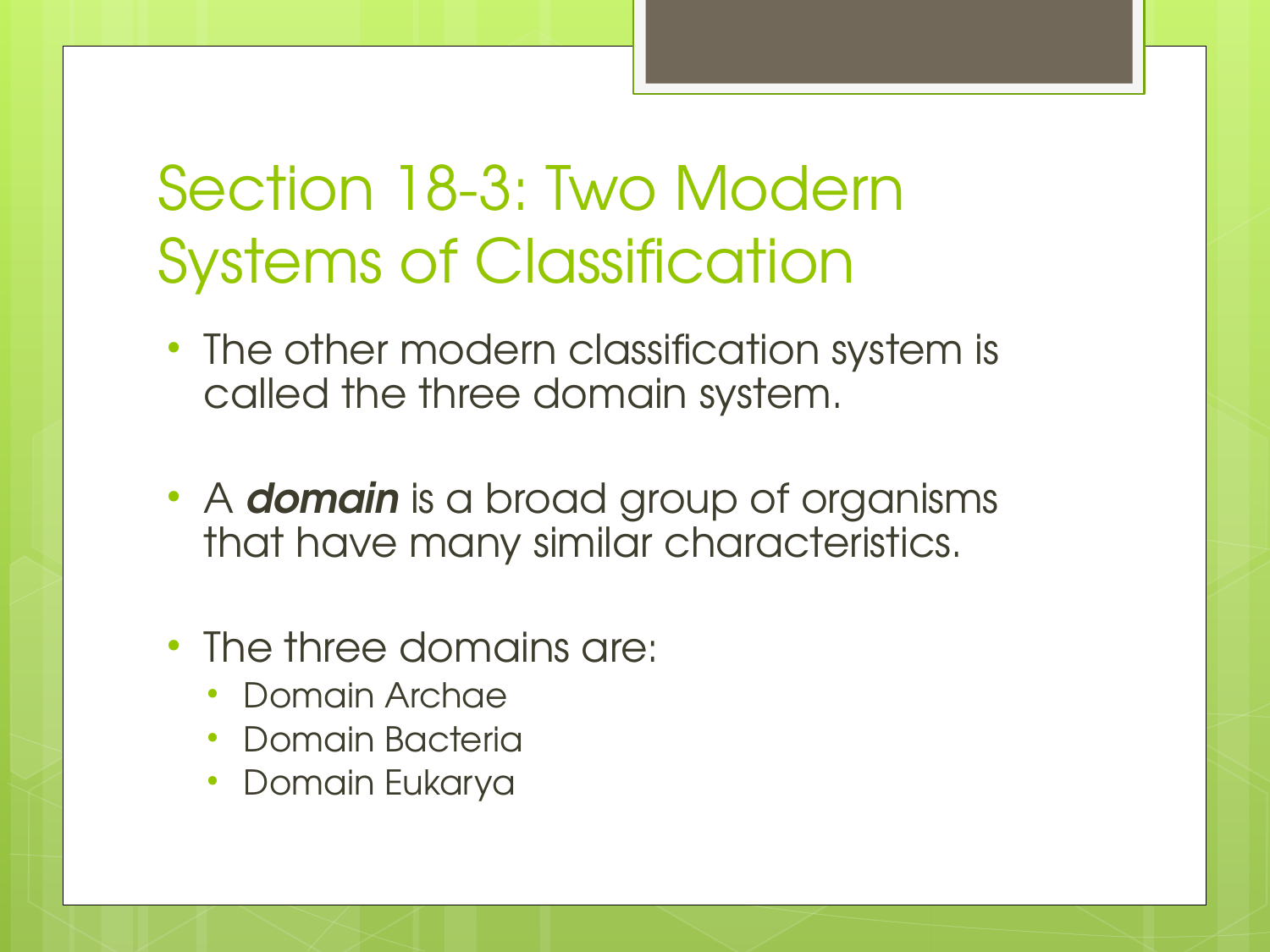

# Section 18-3: Two Modern Systems of Classification
The other modern classification system is called the three domain system.

A domain is a broad group of organisms that have many similar characteristics.

The three domains are:
Domain Archae
Domain Bacteria
Domain Eukarya